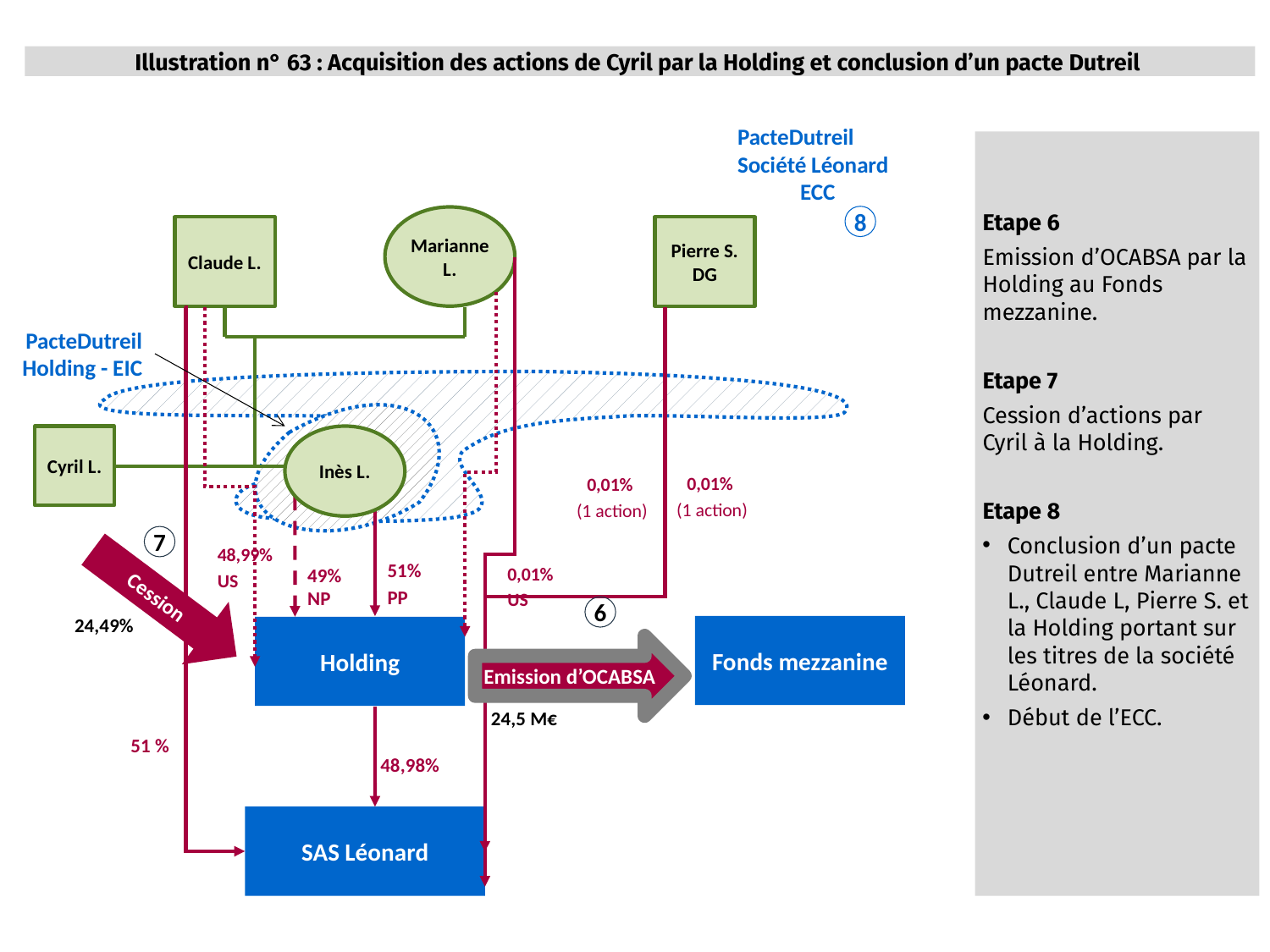

Illustration n° 63 : Acquisition des actions de Cyril par la Holding et conclusion d’un pacte Dutreil

PacteDutreil     Société Léonard
	   ECC

Etape 6
Emission d’OCABSA par la Holding au Fonds mezzanine.

Etape 7
Cession d’actions par Cyril à la Holding.

Etape 8
Conclusion d’un pacte Dutreil entre Marianne L., Claude L, Pierre S. et la Holding portant sur les titres de la société Léonard.
Début de l’ECC.

8
Marianne L.
Claude L.
Pierre S.
DG
PacteDutreil
Holding - EIC

Cyril L.
Inès L.
0,01%
 (1 action)
0,01%
 (1 action)

7
48,99%
US
51%
PP
0,01%
US
49%
NP
Cession
6
24,49%
Fonds mezzanine
Holding
Emission d’OCABSA
24,5 M€

51 %
48,98%
SAS Léonard